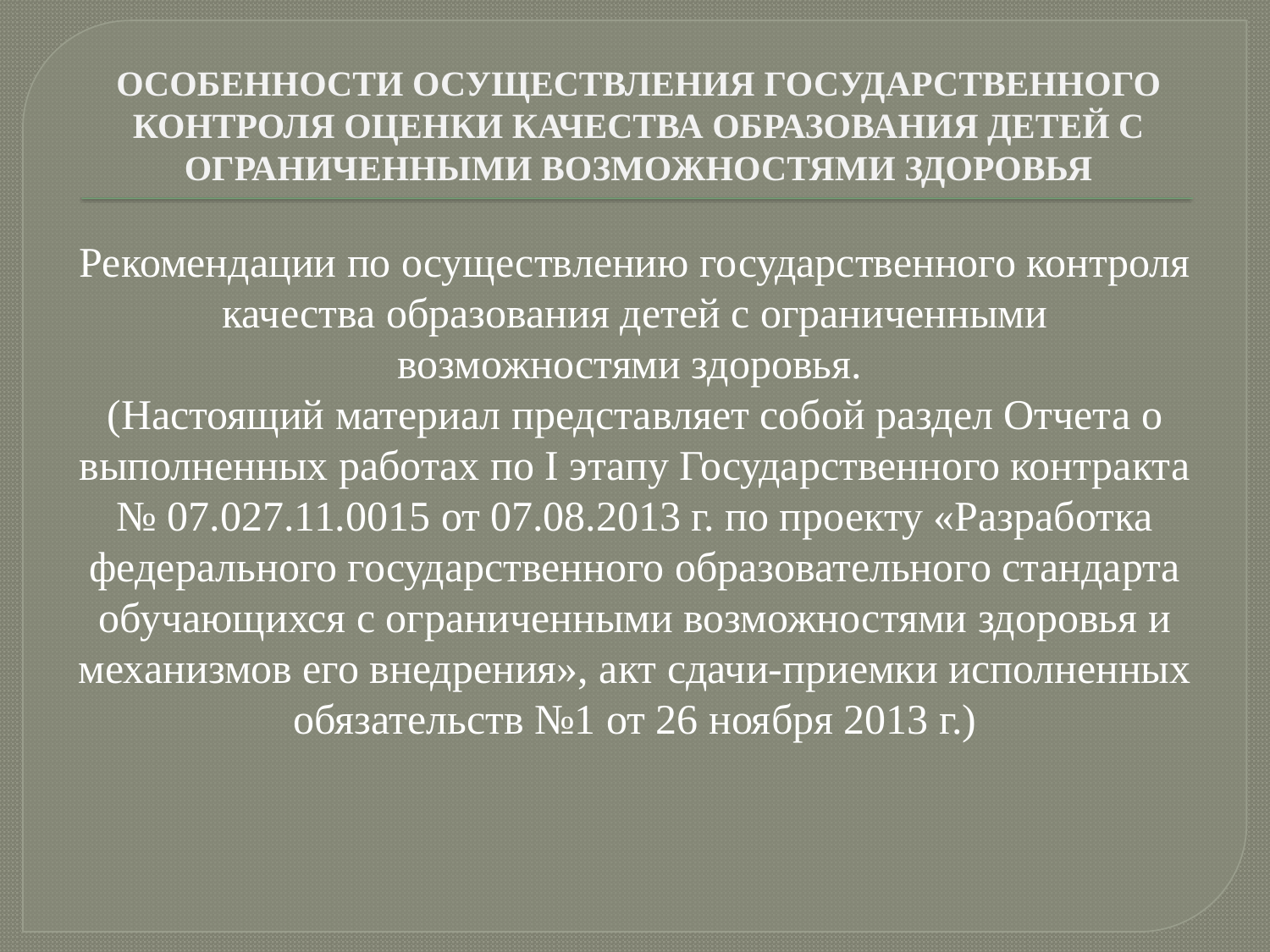

# ОСОБЕННОСТИ ОСУЩЕСТВЛЕНИЯ ГОСУДАРСТВЕННОГО КОНТРОЛЯ ОЦЕНКИ КАЧЕСТВА ОБРАЗОВАНИЯ ДЕТЕЙ С ОГРАНИЧЕННЫМИ ВОЗМОЖНОСТЯМИ ЗДОРОВЬЯ
Рекомендации по осуществлению государственного контроля качества образования детей с ограниченными возможностями здоровья.
(Настоящий материал представляет собой раздел Отчета о выполненных работах по I этапу Государственного контракта № 07.027.11.0015 от 07.08.2013 г. по проекту «Разработка федерального государственного образовательного стандарта обучающихся с ограниченными возможностями здоровья и механизмов его внедрения», акт сдачи-приемки исполненных обязательств №1 от 26 ноября 2013 г.)